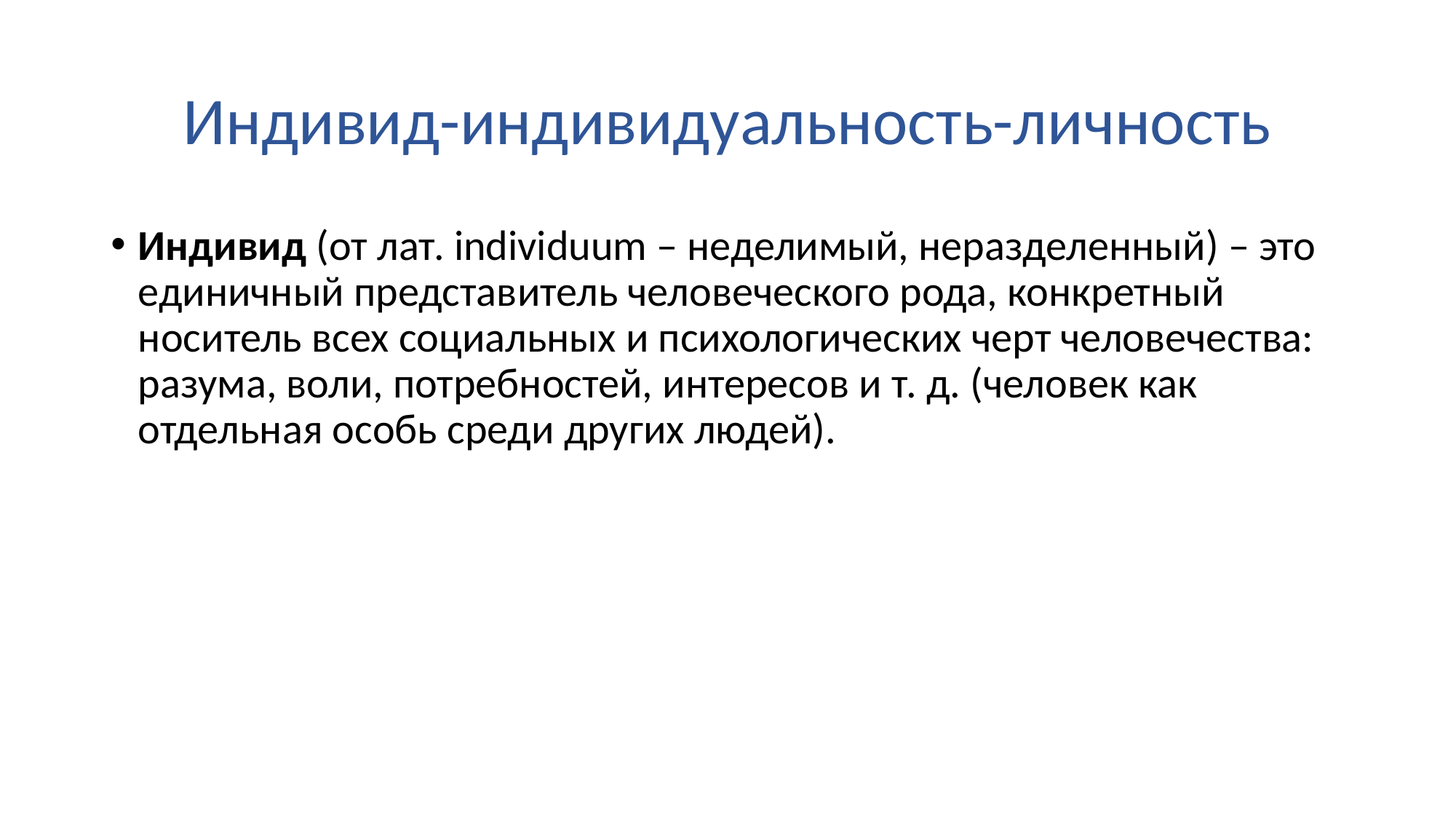

# Индивид-индивидуальность-личность
Индивид (от лат. individuum – неделимый, неразделенный) – это единичный представитель человеческого рода, конкретный носитель всех социальных и психологических черт человечества: разума, воли, потребностей, интересов и т. д. (человек как отдельная особь среди других людей).